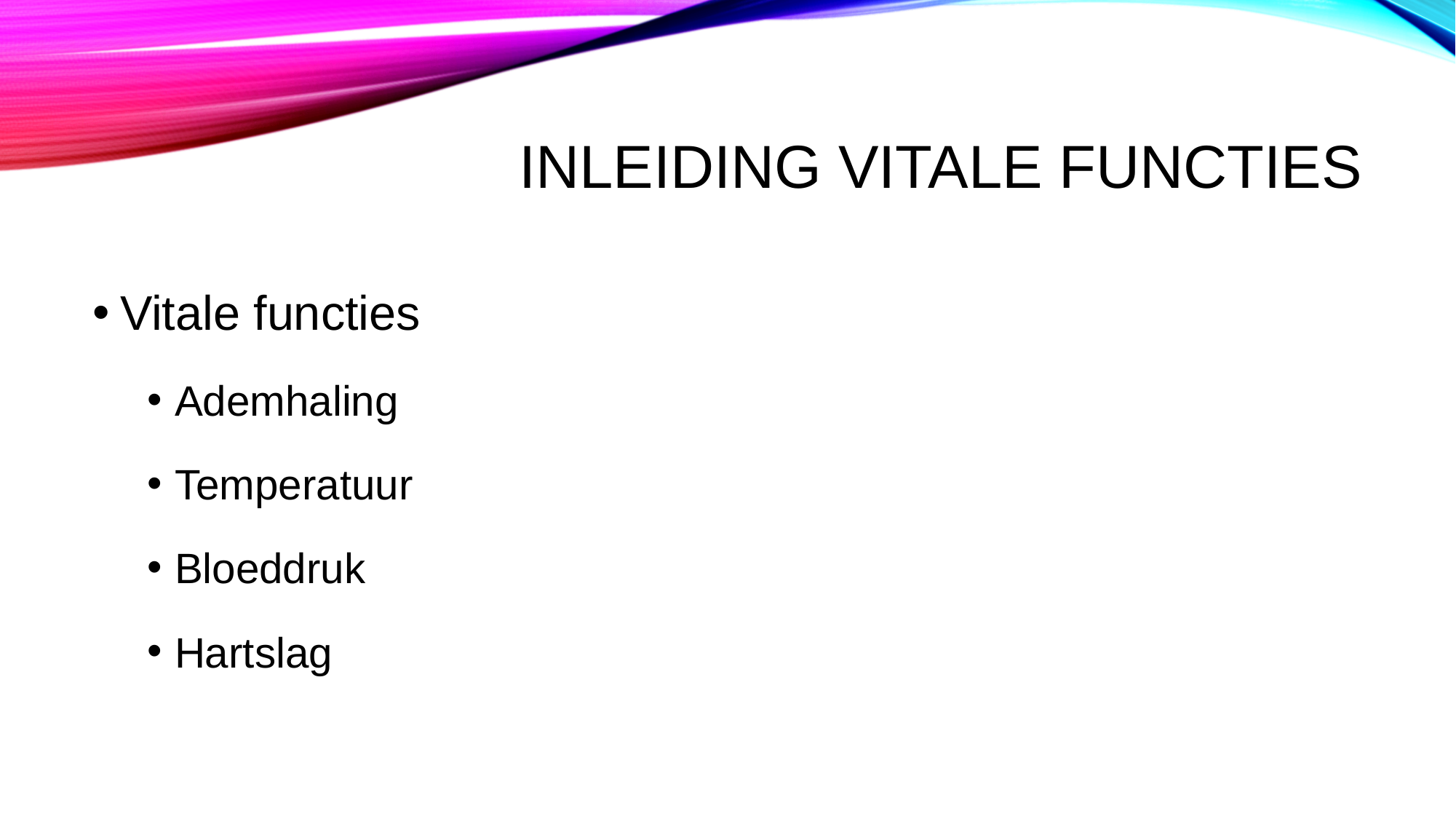

# Inleiding vitale functies

Vitale functies
Ademhaling
Temperatuur
Bloeddruk
Hartslag